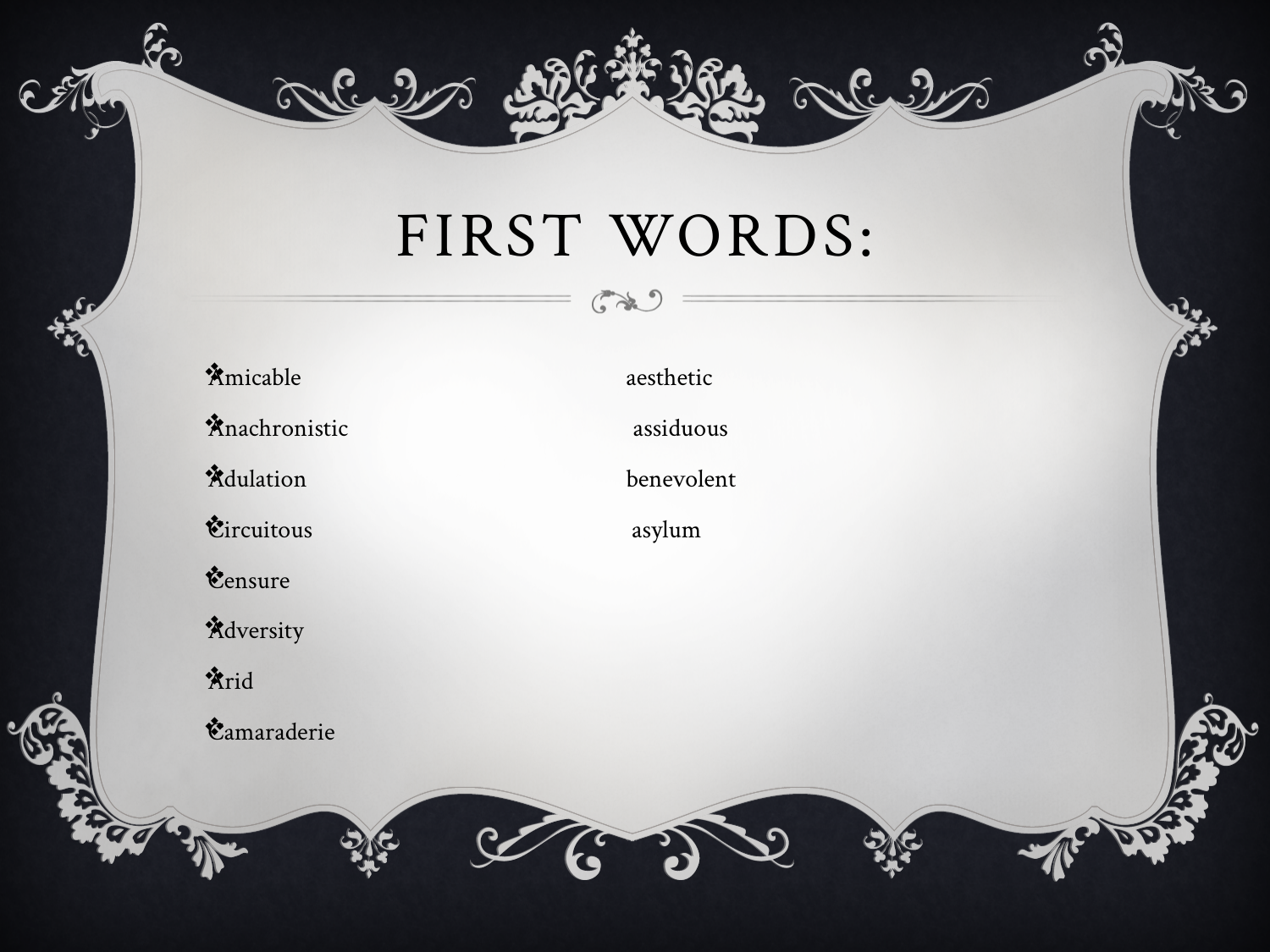

# First words:
Amicable                                                         aesthetic
Anachronistic                                                  assiduous
Adulation                                                        benevolent
Circuitous                                                        asylum
Censure
Adversity
Arid
Camaraderie